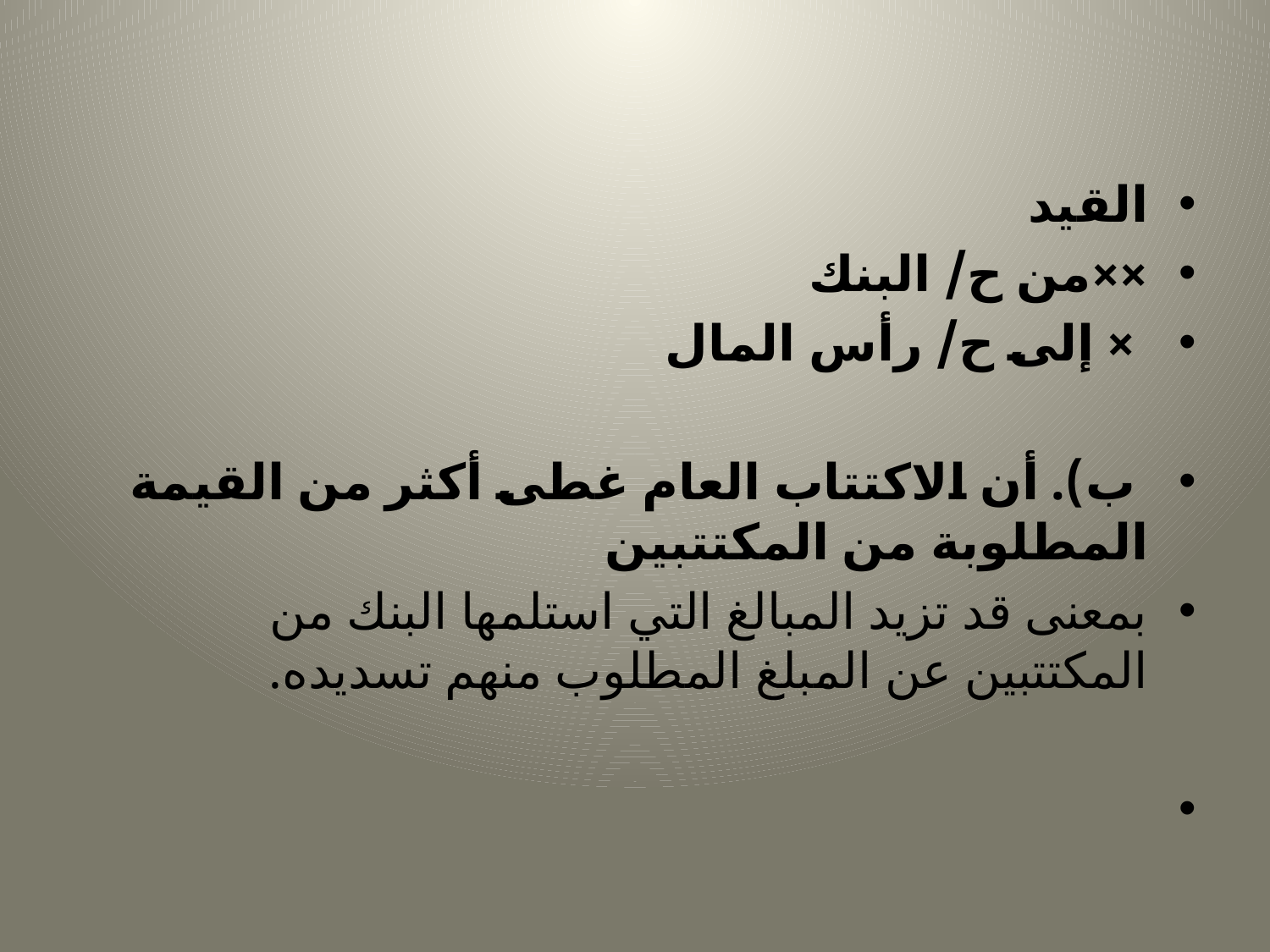

#
القيد
××من ح/ البنك
 × إلى ح/ رأس المال

 ب). أن الاكتتاب العام غطى أكثر من القيمة المطلوبة من المكتتبين
بمعنى قد تزيد المبالغ التي استلمها البنك من المكتتبين عن المبلغ المطلوب منهم تسديده.